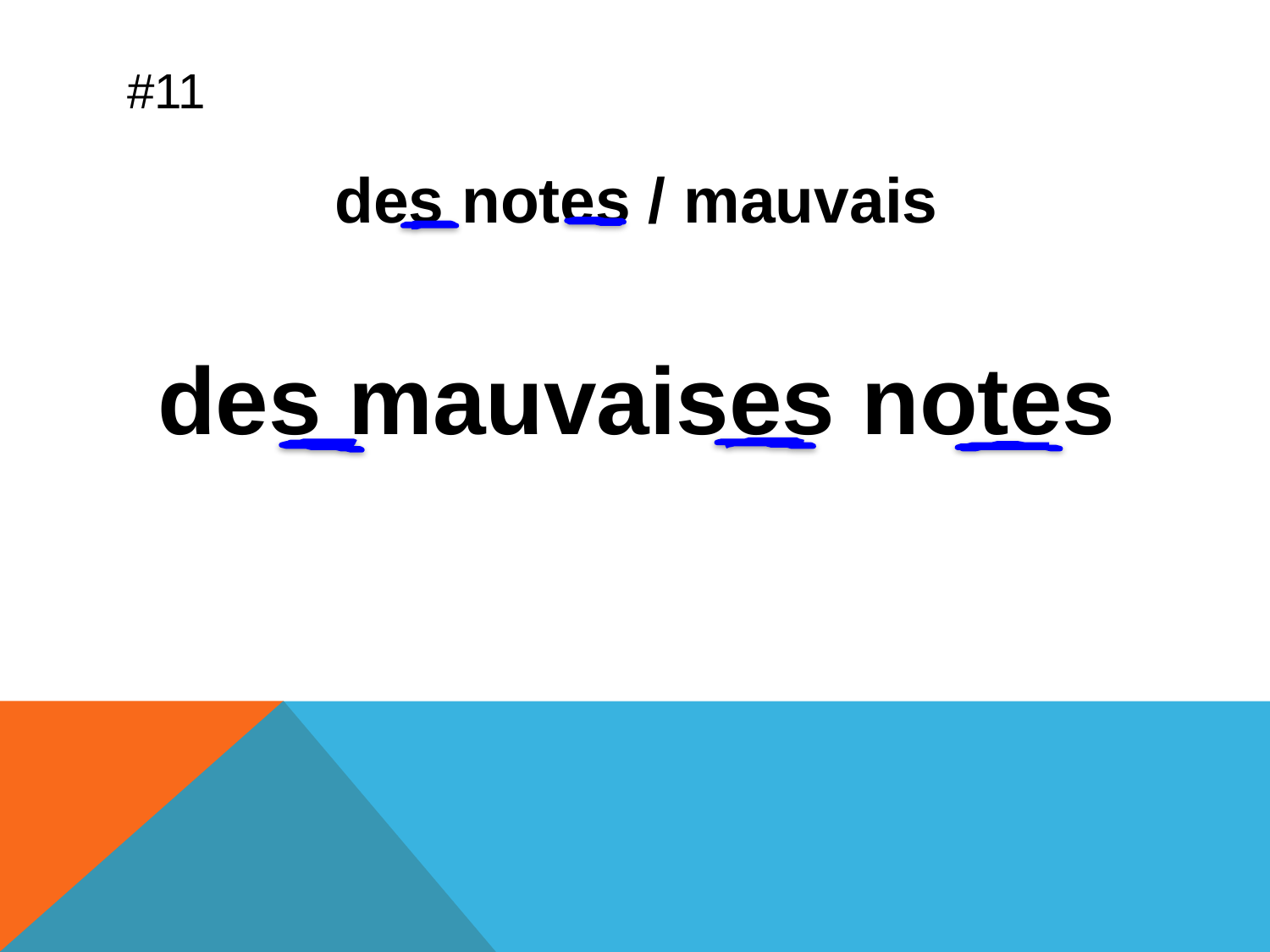

# #11
des notes / mauvais

des mauvaises notes